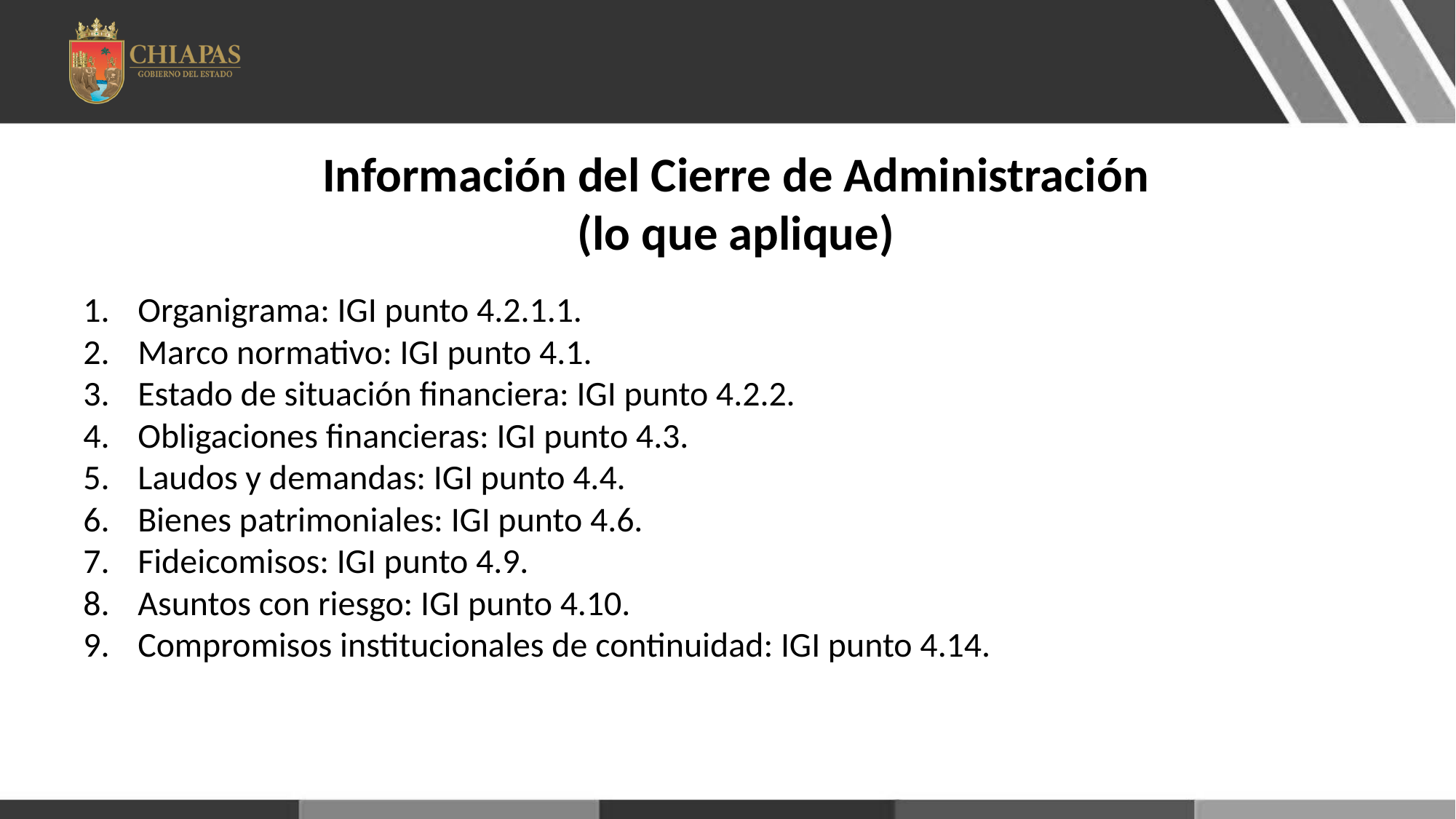

Información del Cierre de Administración (lo que aplique)
Organigrama: IGI punto 4.2.1.1.
Marco normativo: IGI punto 4.1.
Estado de situación financiera: IGI punto 4.2.2.
Obligaciones financieras: IGI punto 4.3.
Laudos y demandas: IGI punto 4.4.
Bienes patrimoniales: IGI punto 4.6.
Fideicomisos: IGI punto 4.9.
Asuntos con riesgo: IGI punto 4.10.
Compromisos institucionales de continuidad: IGI punto 4.14.